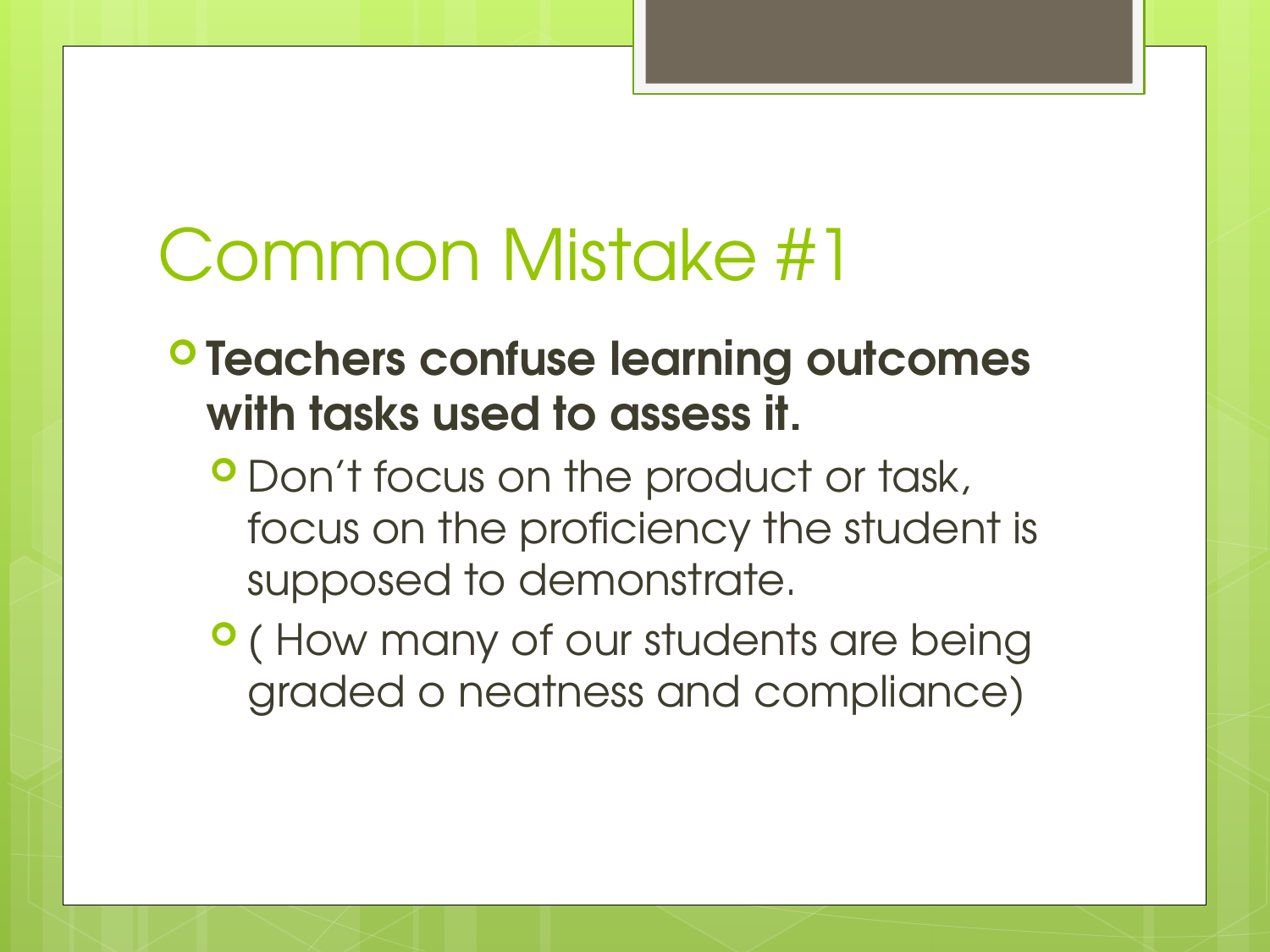

# Common Mistake #1
Teachers confuse learning outcomes with tasks used to assess it.
Don’t focus on the product or task, focus on the proficiency the student is supposed to demonstrate.
( How many of our students are being graded o neatness and compliance)